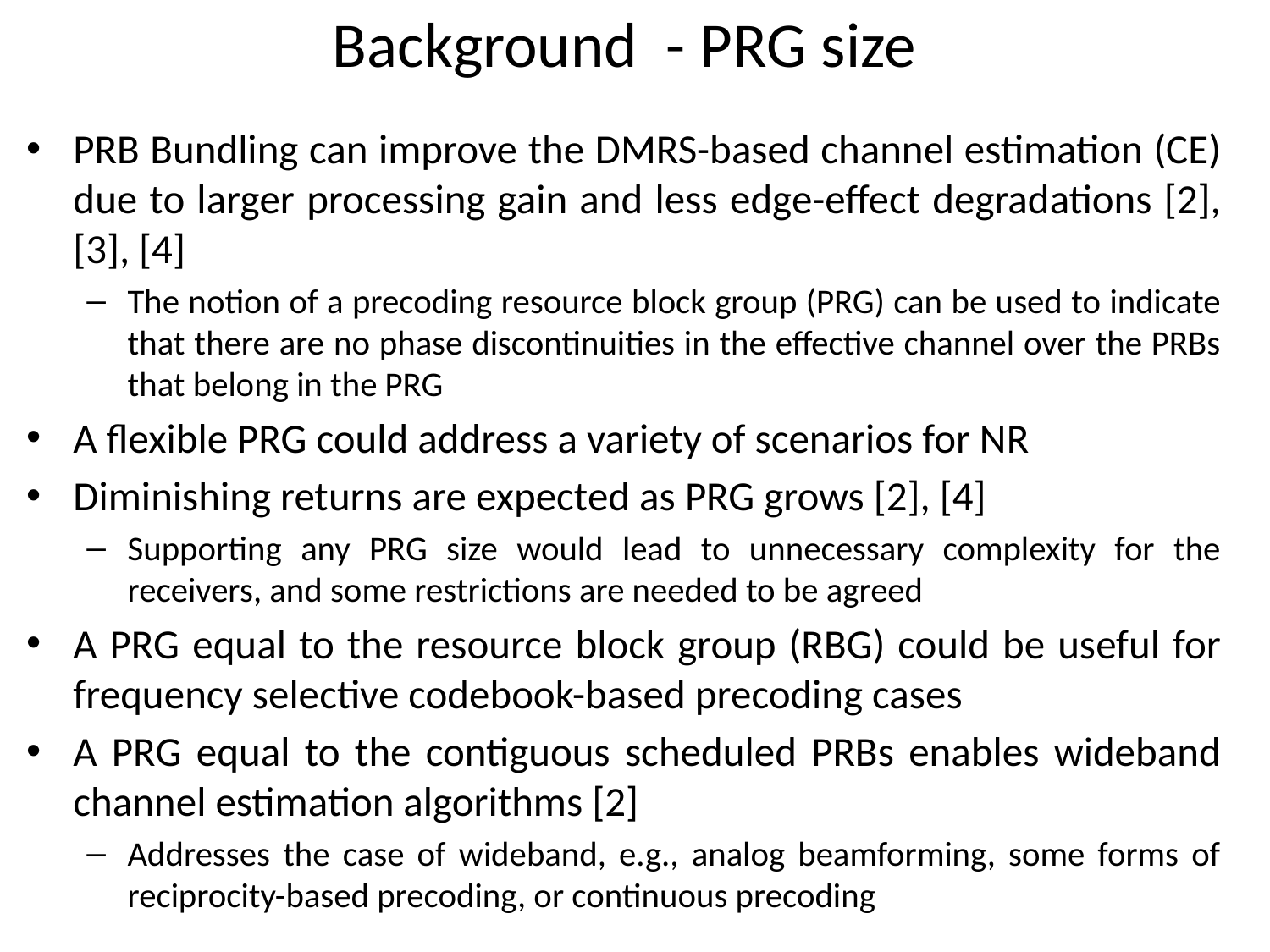

# Background  - PRG size
PRB Bundling can improve the DMRS-based channel estimation (CE) due to larger processing gain and less edge-effect degradations [2], [3], [4]
The notion of a precoding resource block group (PRG) can be used to indicate that there are no phase discontinuities in the effective channel over the PRBs that belong in the PRG
A flexible PRG could address a variety of scenarios for NR
Diminishing returns are expected as PRG grows [2], [4]
Supporting any PRG size would lead to unnecessary complexity for the receivers, and some restrictions are needed to be agreed
A PRG equal to the resource block group (RBG) could be useful for frequency selective codebook-based precoding cases
A PRG equal to the contiguous scheduled PRBs enables wideband channel estimation algorithms [2]
Addresses the case of wideband, e.g., analog beamforming, some forms of reciprocity-based precoding, or continuous precoding